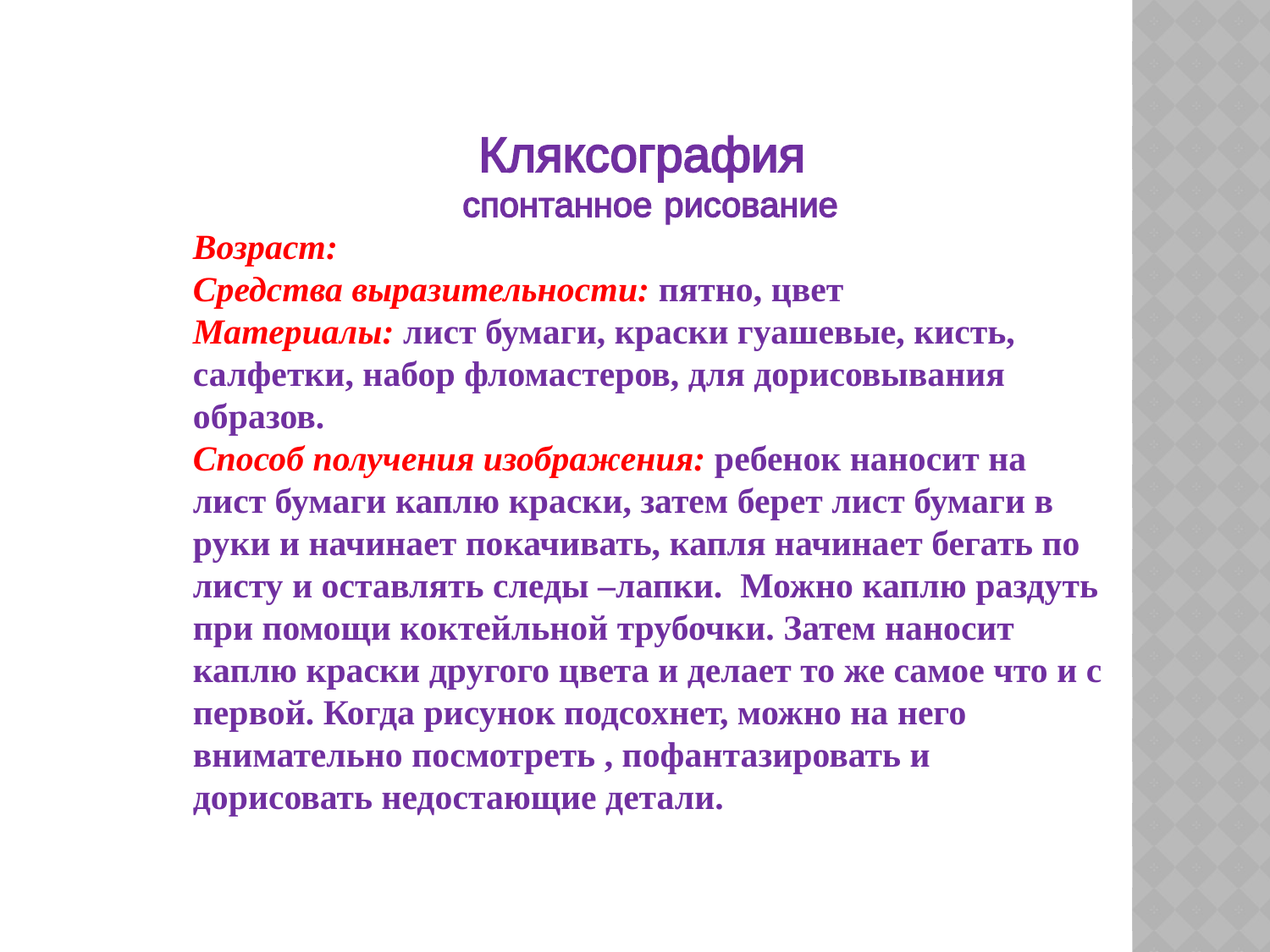

Кляксография
спонтанное рисование
Возраст:
Средства выразительности: пятно, цвет
Материалы: лист бумаги, краски гуашевые, кисть, салфетки, набор фломастеров, для дорисовывания образов.
Способ получения изображения: ребенок наносит на лист бумаги каплю краски, затем берет лист бумаги в руки и начинает покачивать, капля начинает бегать по листу и оставлять следы –лапки.  Можно каплю раздуть при помощи коктейльной трубочки. Затем наносит каплю краски другого цвета и делает то же самое что и с первой. Когда рисунок подсохнет, можно на него внимательно посмотреть , пофантазировать и дорисовать недостающие детали.